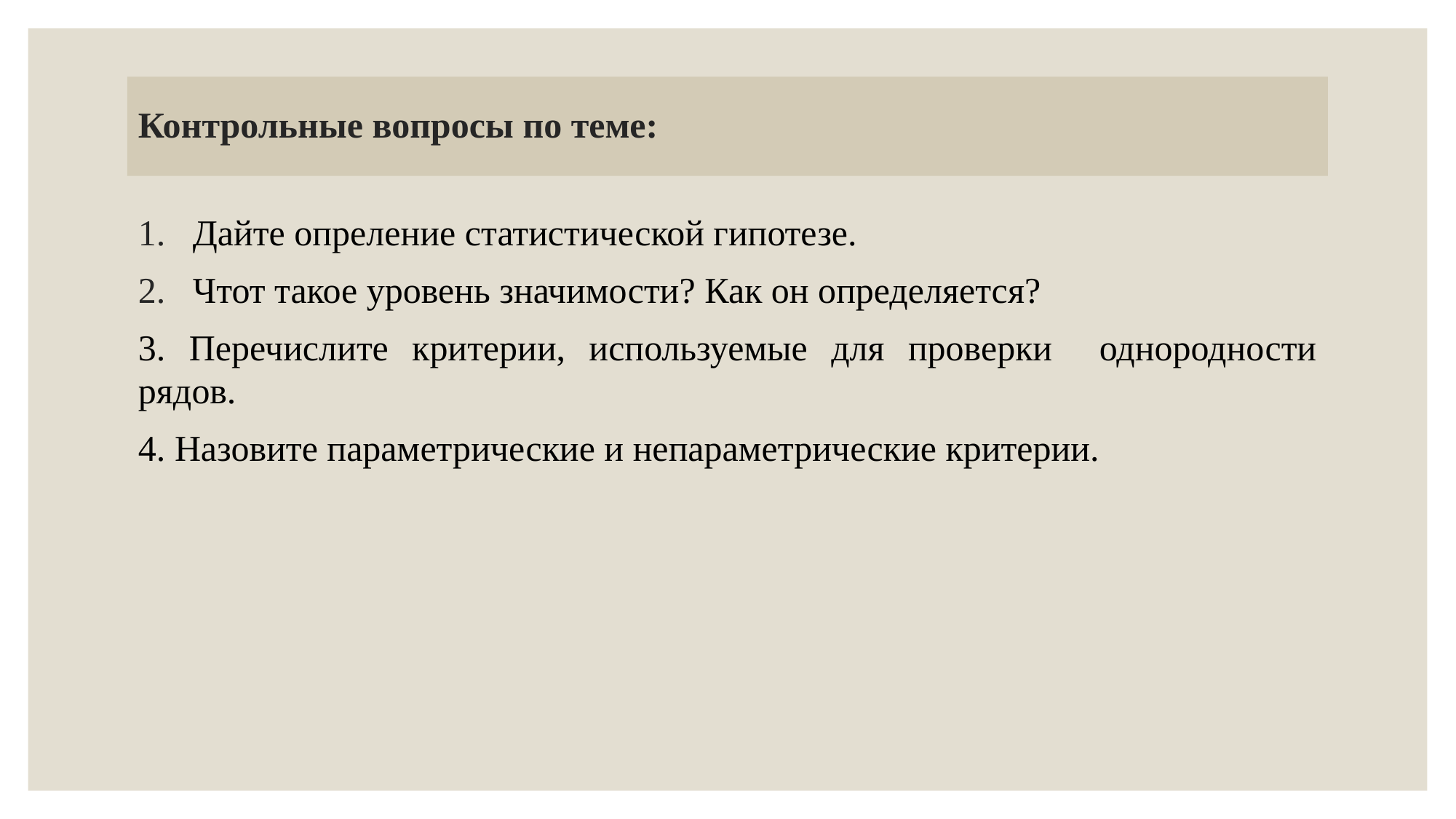

# Контрольные вопросы по теме:
Дайте опреление статистической гипотезе.
Чтот такое уровень значимости? Как он определяется?
3. Перечислите критерии, используемые для проверки  однородности рядов.
4. Назовите параметрические и непараметрические критерии.